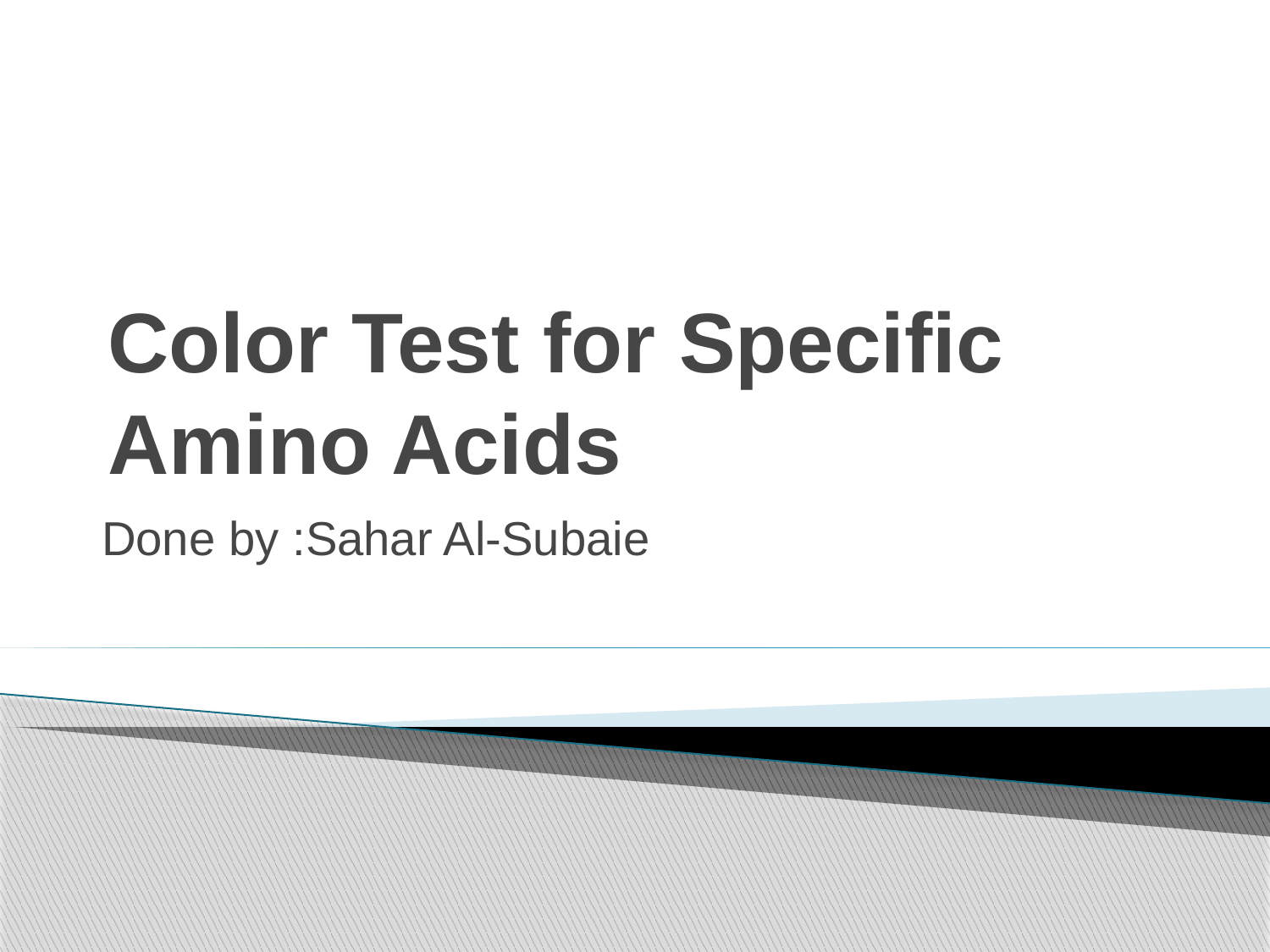

# Color Test for Specific Amino Acids
Done by :Sahar Al-Subaie